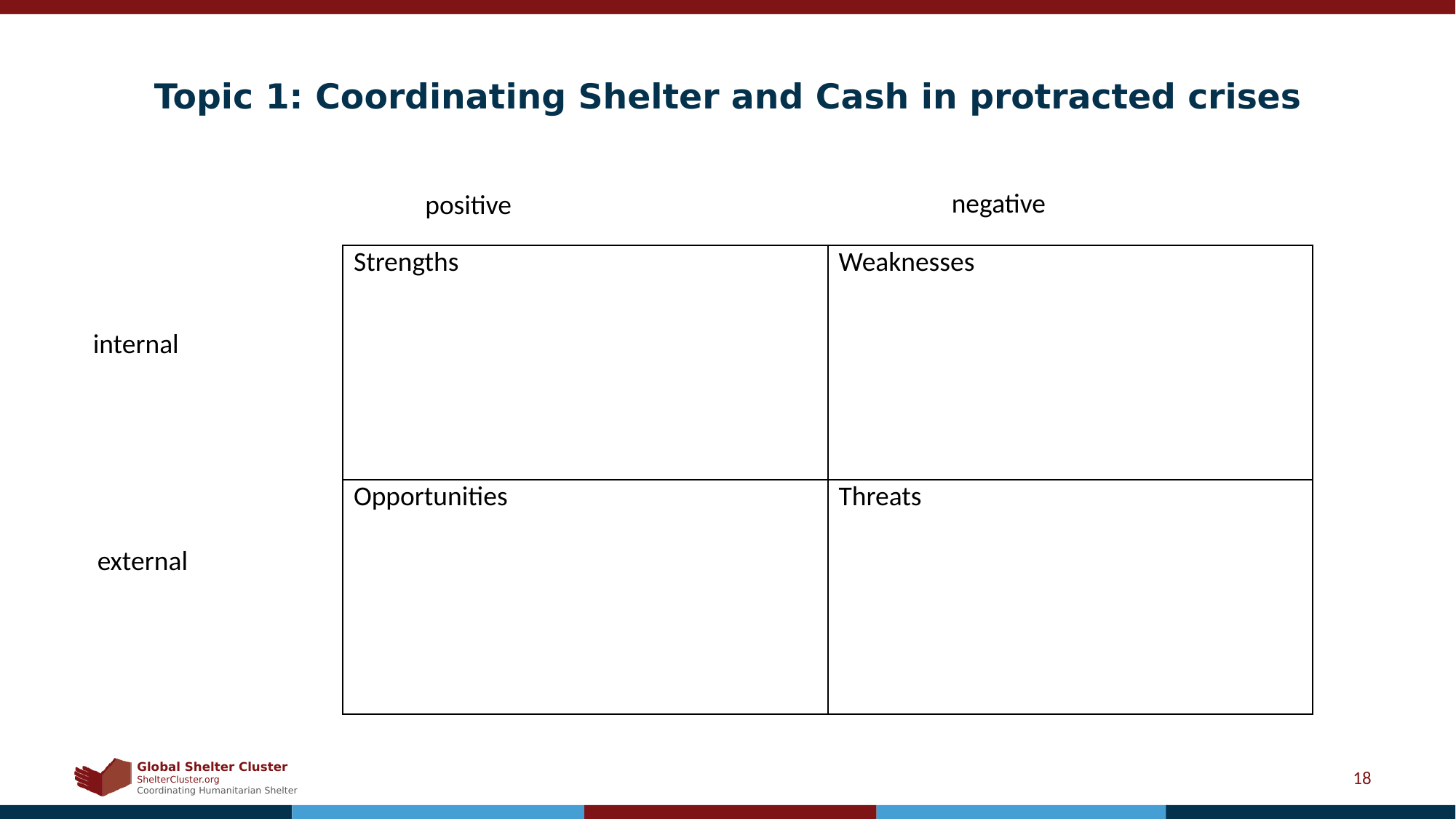

# Topic 1: Coordinating Shelter and Cash in protracted crises
negative
positive
| Strengths | Weaknesses |
| --- | --- |
| Opportunities | Threats |
internal
external
18